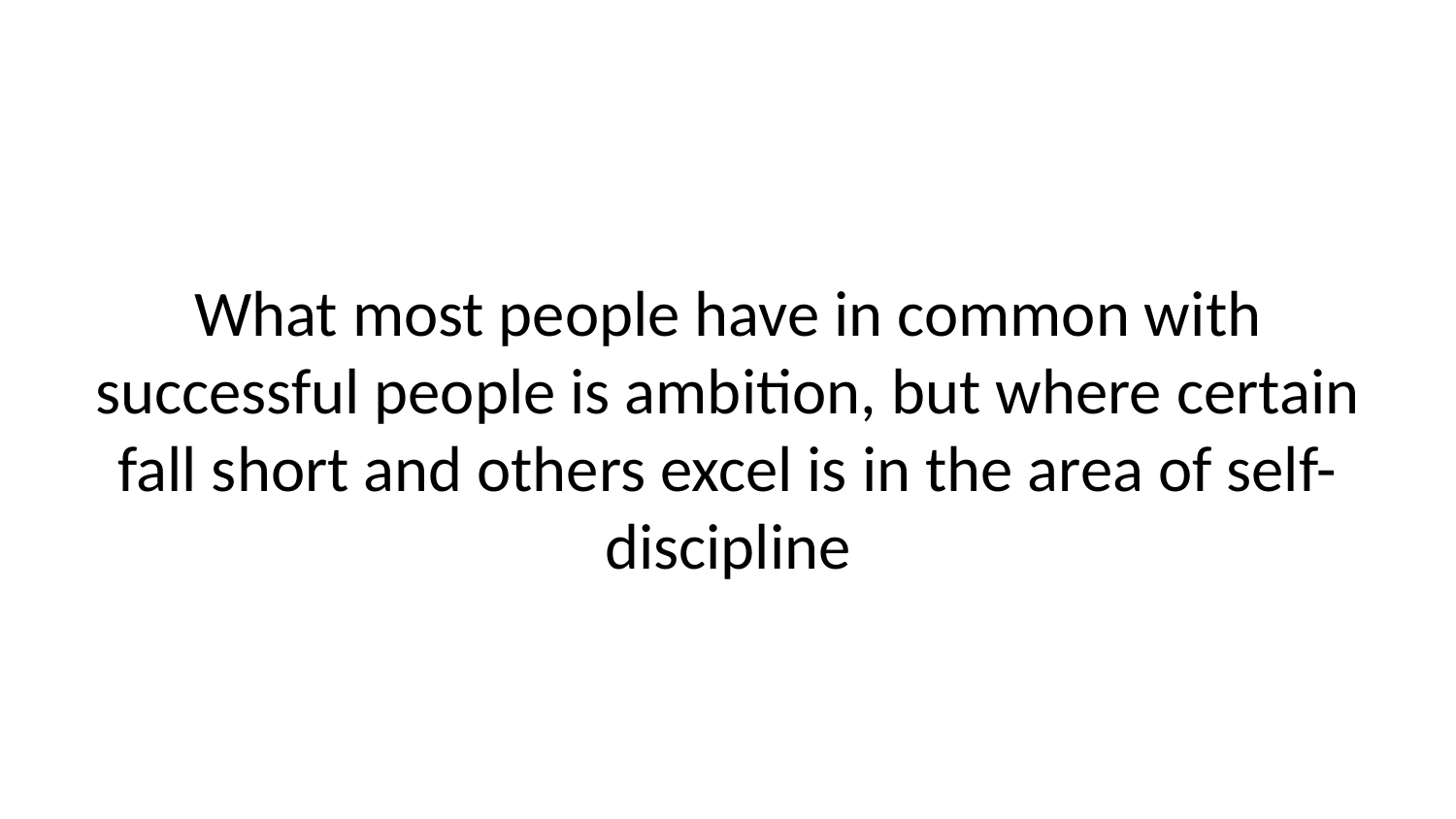

What most people have in common with successful people is ambition, but where certain fall short and others excel is in the area of self-discipline